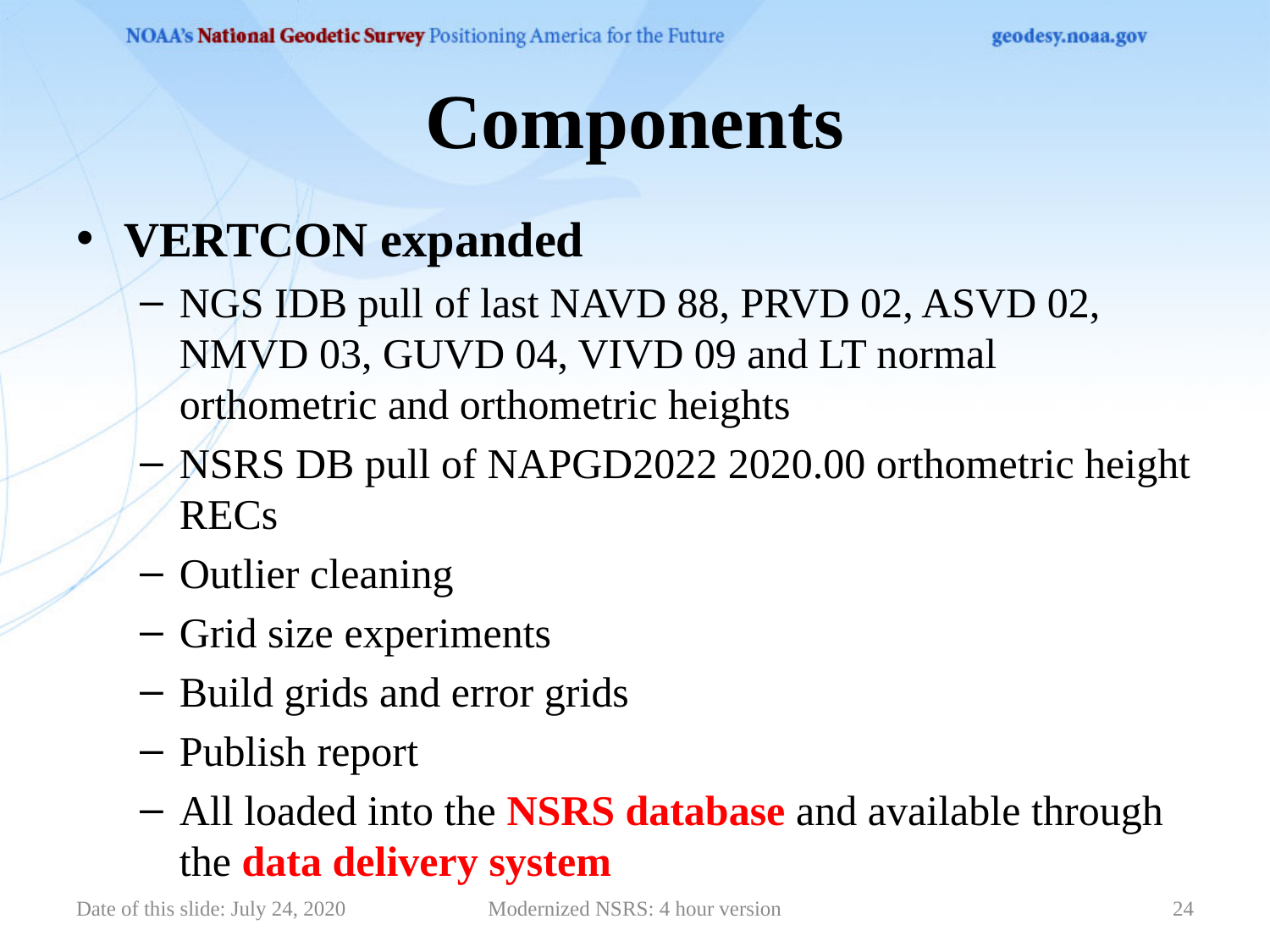

# Components
VERTCON expanded
NGS IDB pull of last NAVD 88, PRVD 02, ASVD 02, NMVD 03, GUVD 04, VIVD 09 and LT normal orthometric and orthometric heights
NSRS DB pull of NAPGD2022 2020.00 orthometric height RECs
Outlier cleaning
Grid size experiments
Build grids and error grids
Publish report
All loaded into the NSRS database and available through the data delivery system
Date of this slide: July 24, 2020
Modernized NSRS: 4 hour version
24